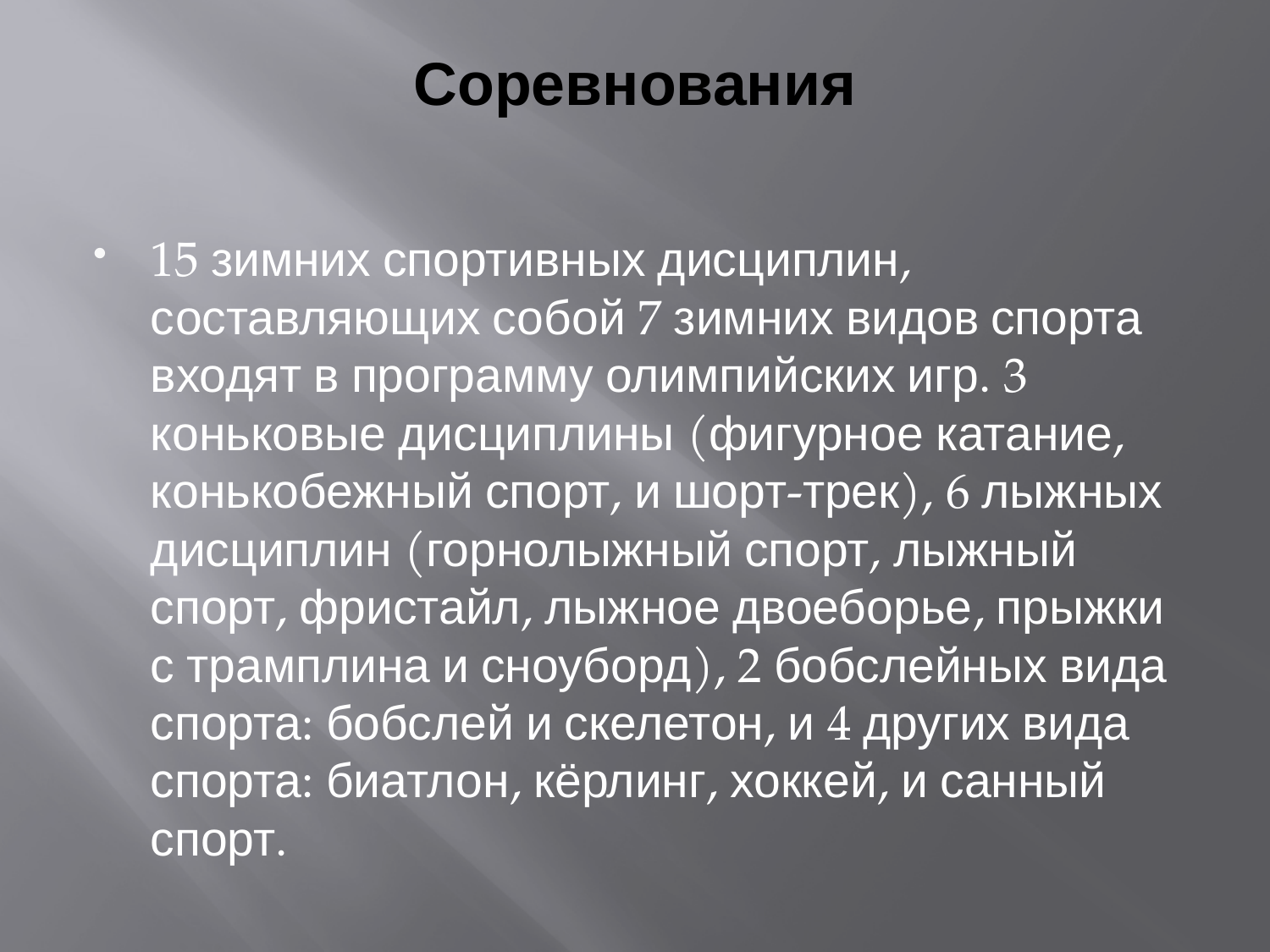

# Соревнования
15 зимних спортивных дисциплин, составляющих собой 7 зимних видов спорта входят в программу олимпийских игр. 3 коньковые дисциплины (фигурное катание, конькобежный спорт, и шорт-трек), 6 лыжных дисциплин (горнолыжный спорт, лыжный спорт, фристайл, лыжное двоеборье, прыжки с трамплина и сноуборд), 2 бобслейных вида спорта: бобслей и скелетон, и 4 других вида спорта: биатлон, кёрлинг, хоккей, и санный спорт.